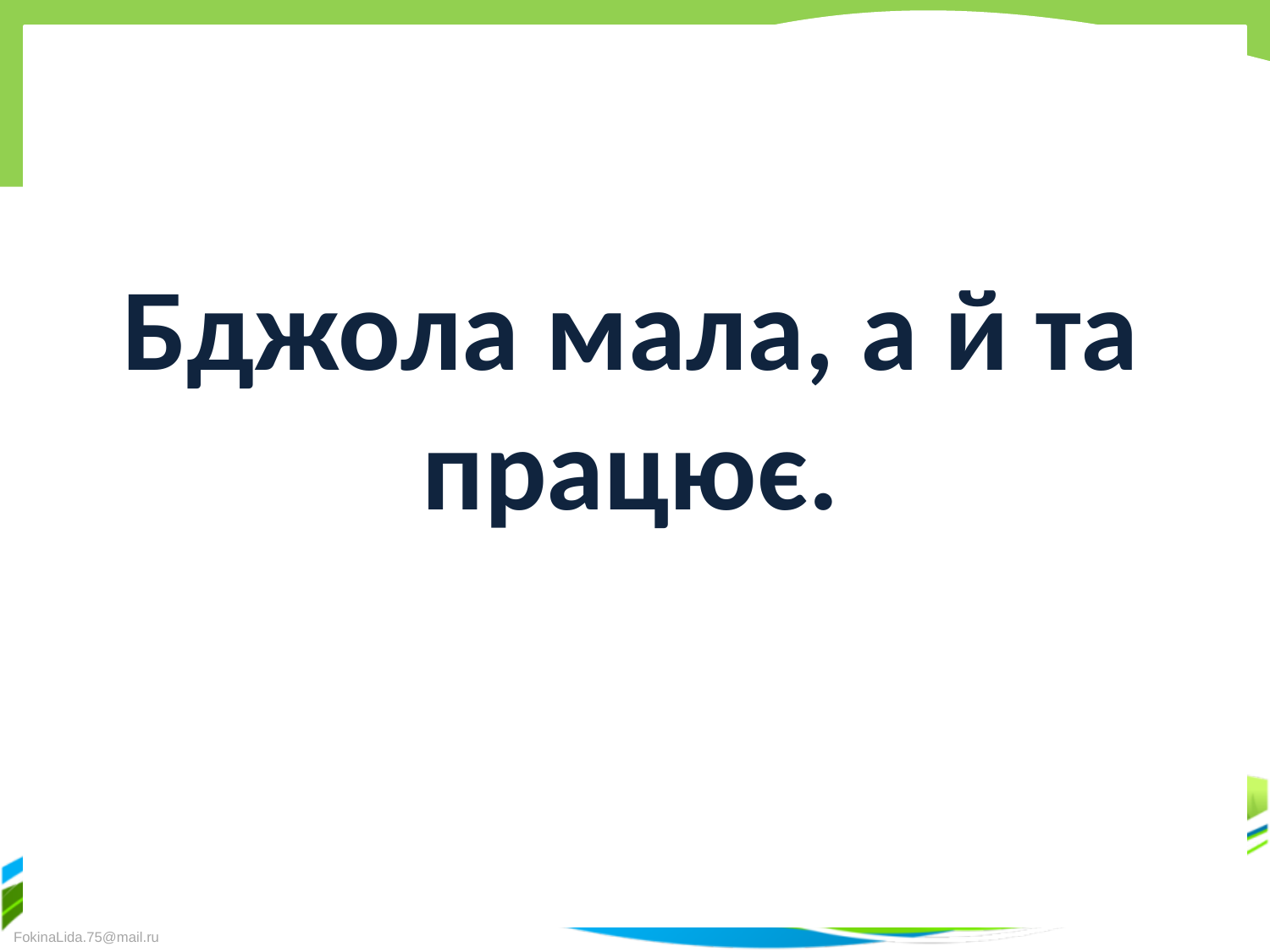

# Бджола мала, а й та працює.